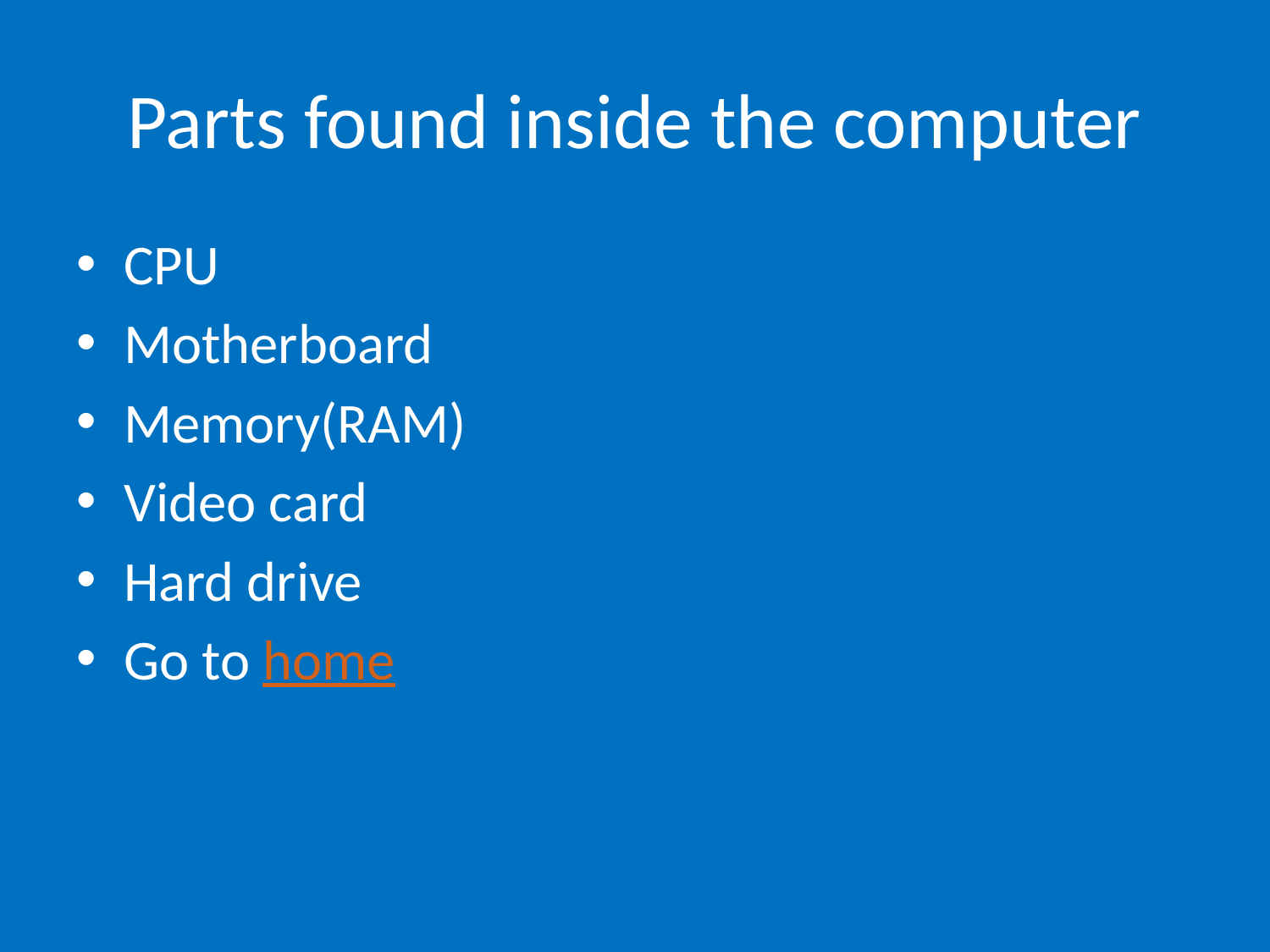

# Parts found inside the computer
CPU
Motherboard
Memory(RAM)
Video card
Hard drive
Go to home